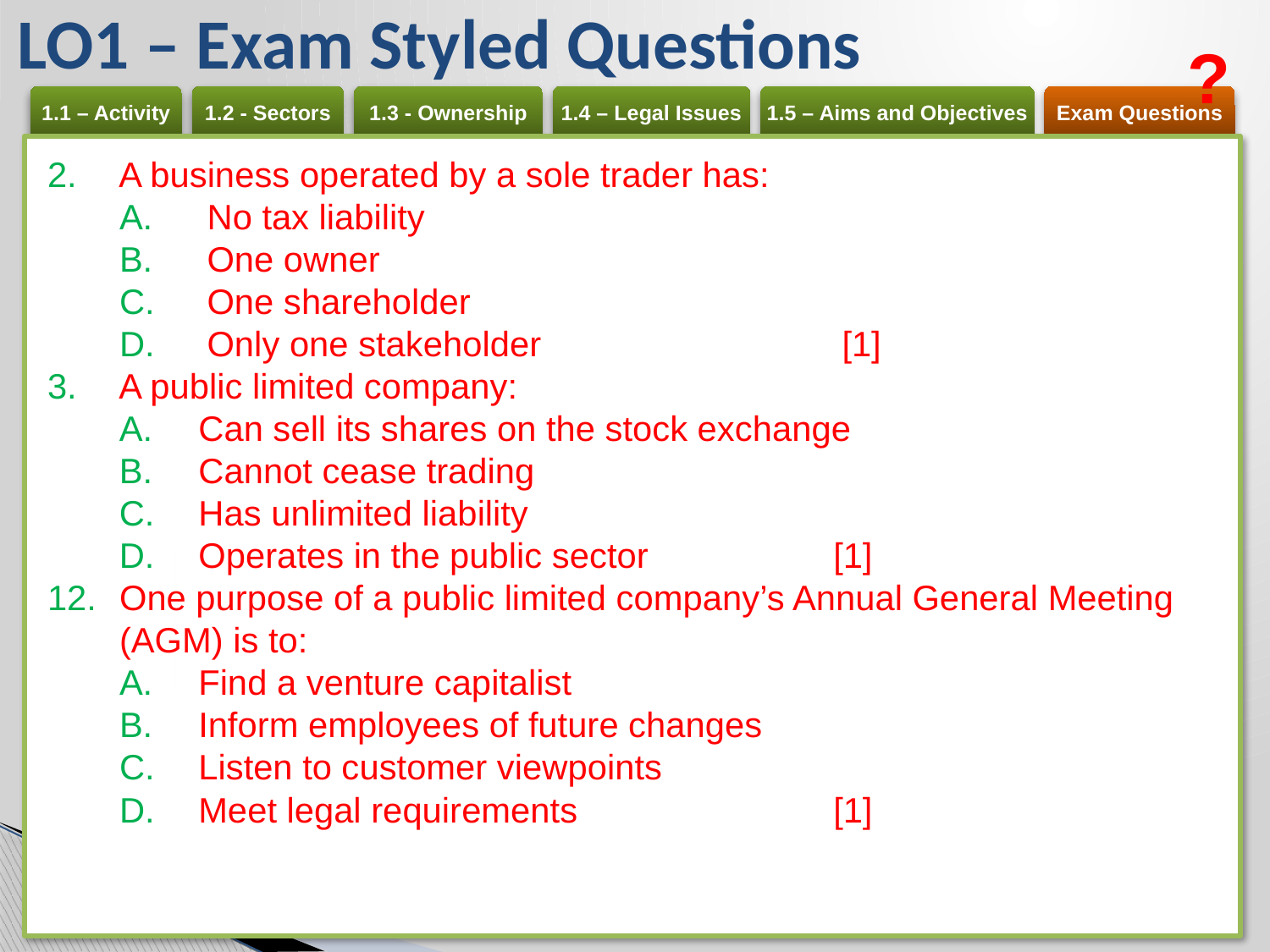

LO1 – Exam Styled Questions
?
A business operated by a sole trader has:
No tax liability
One owner
One shareholder
Only one stakeholder 			[1]
A public limited company:
Can sell its shares on the stock exchange
Cannot cease trading
Has unlimited liability
Operates in the public sector 		[1]
One purpose of a public limited company’s Annual General Meeting (AGM) is to:
Find a venture capitalist
Inform employees of future changes
Listen to customer viewpoints
Meet legal requirements 		[1]